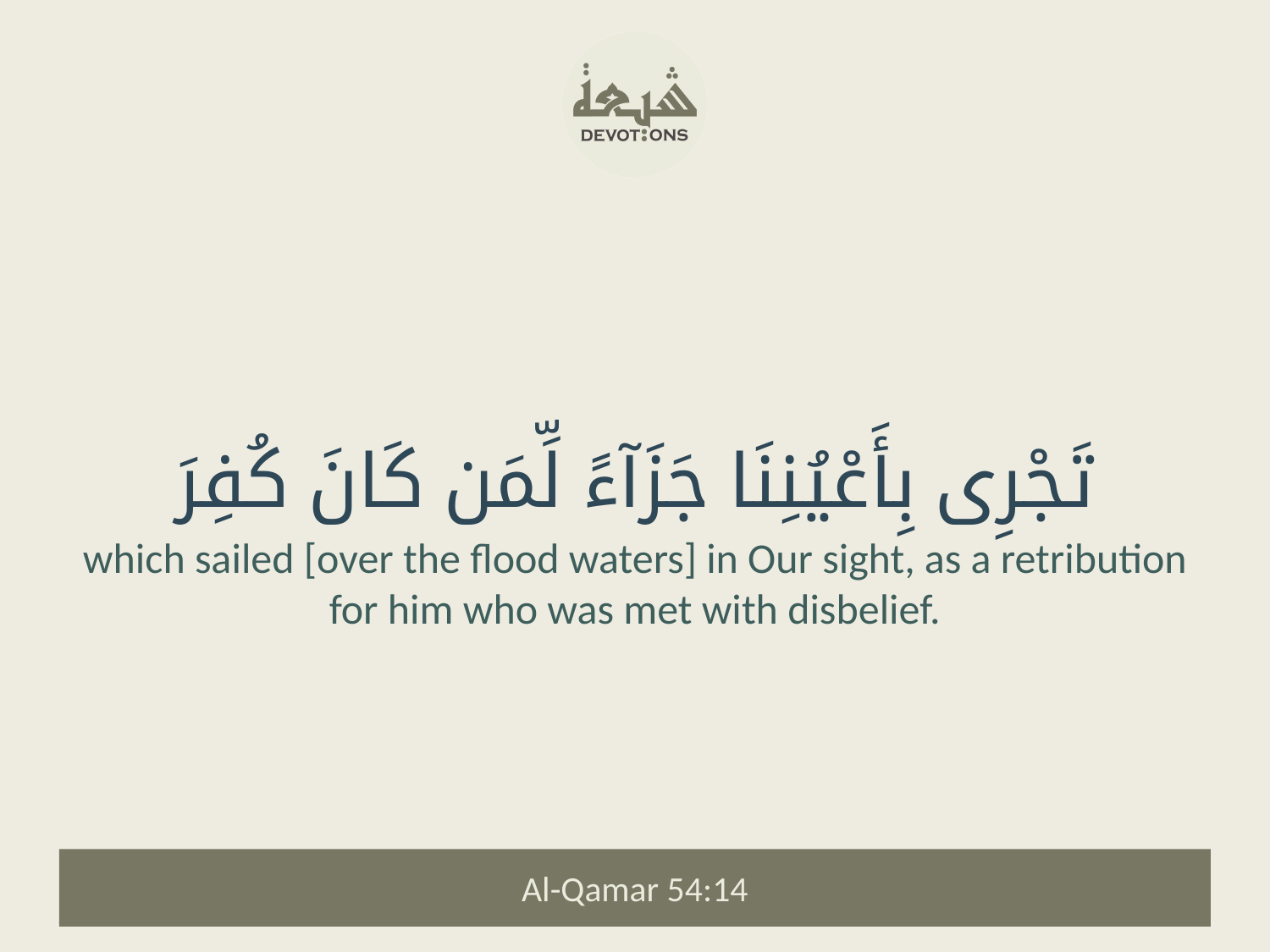

تَجْرِى بِأَعْيُنِنَا جَزَآءً لِّمَن كَانَ كُفِرَ
which sailed [over the flood waters] in Our sight, as a retribution for him who was met with disbelief.
Al-Qamar 54:14